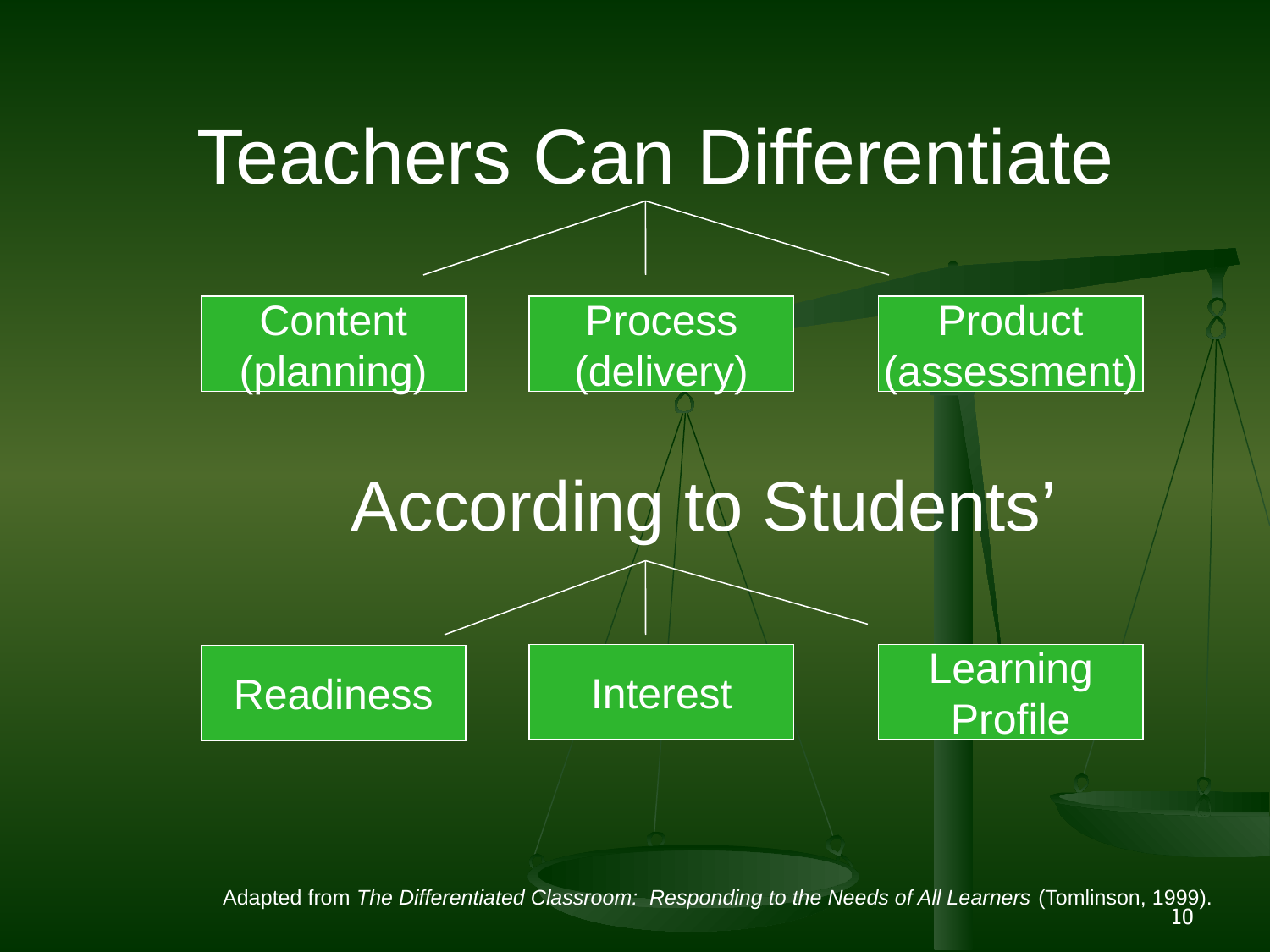

Teachers Can Differentiate

Content
(planning)
Process
(delivery)
Product
(assessment)
According to Students’

Interest
Learning
Profile
Readiness
10
Adapted from The Differentiated Classroom:  Responding to the Needs of All Learners (Tomlinson, 1999).